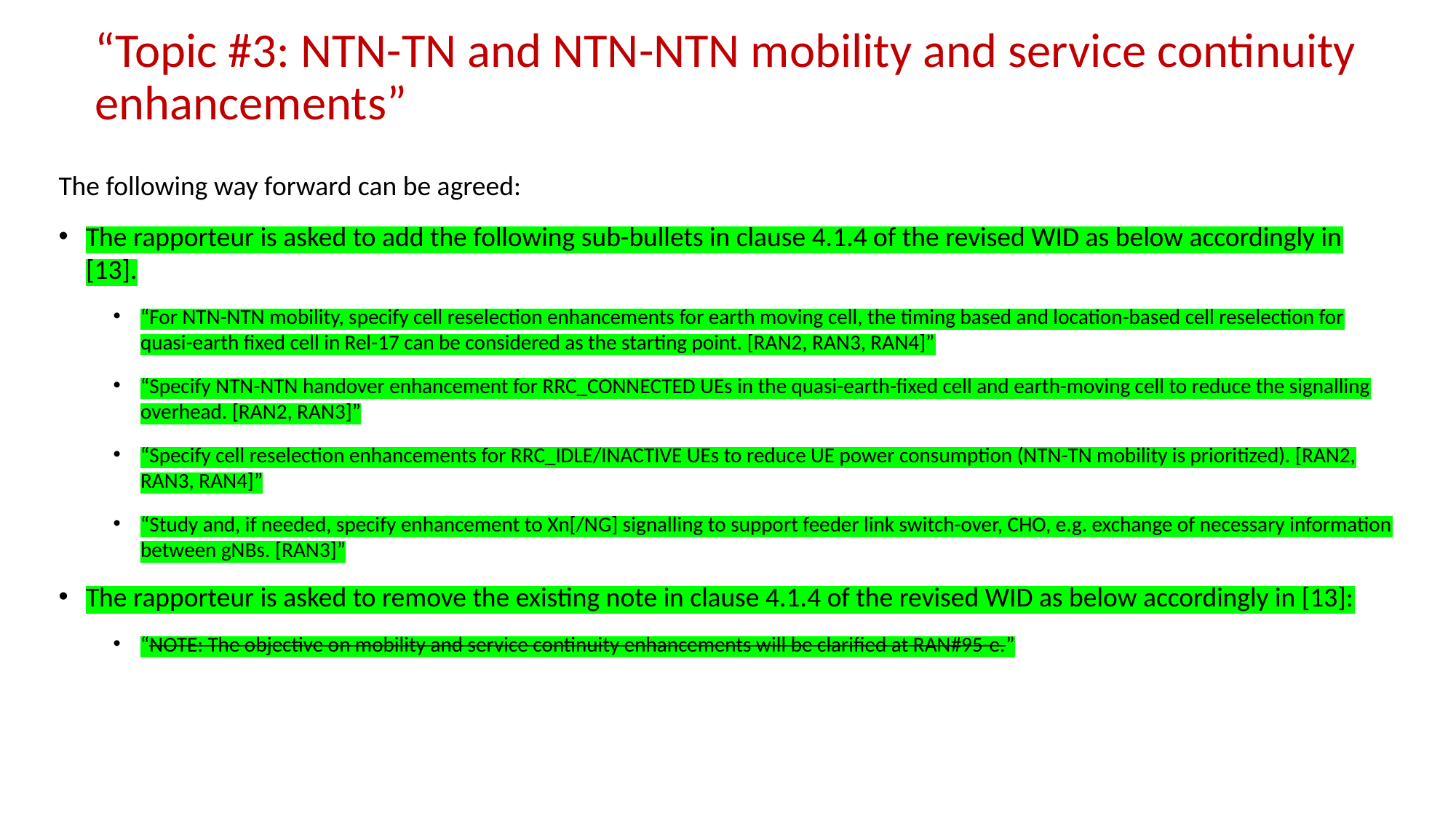

# “Topic #3: NTN-TN and NTN-NTN mobility and service continuity enhancements”
The following way forward can be agreed:
The rapporteur is asked to add the following sub-bullets in clause 4.1.4 of the revised WID as below accordingly in [13].
“For NTN-NTN mobility, specify cell reselection enhancements for earth moving cell, the timing based and location-based cell reselection for quasi-earth fixed cell in Rel-17 can be considered as the starting point. [RAN2, RAN3, RAN4]”
“Specify NTN-NTN handover enhancement for RRC_CONNECTED UEs in the quasi-earth-fixed cell and earth-moving cell to reduce the signalling overhead. [RAN2, RAN3]”
“Specify cell reselection enhancements for RRC_IDLE/INACTIVE UEs to reduce UE power consumption (NTN-TN mobility is prioritized). [RAN2, RAN3, RAN4]”
“Study and, if needed, specify enhancement to Xn[/NG] signalling to support feeder link switch-over, CHO, e.g. exchange of necessary information between gNBs. [RAN3]”
The rapporteur is asked to remove the existing note in clause 4.1.4 of the revised WID as below accordingly in [13]:
“NOTE: The objective on mobility and service continuity enhancements will be clarified at RAN#95-e.”